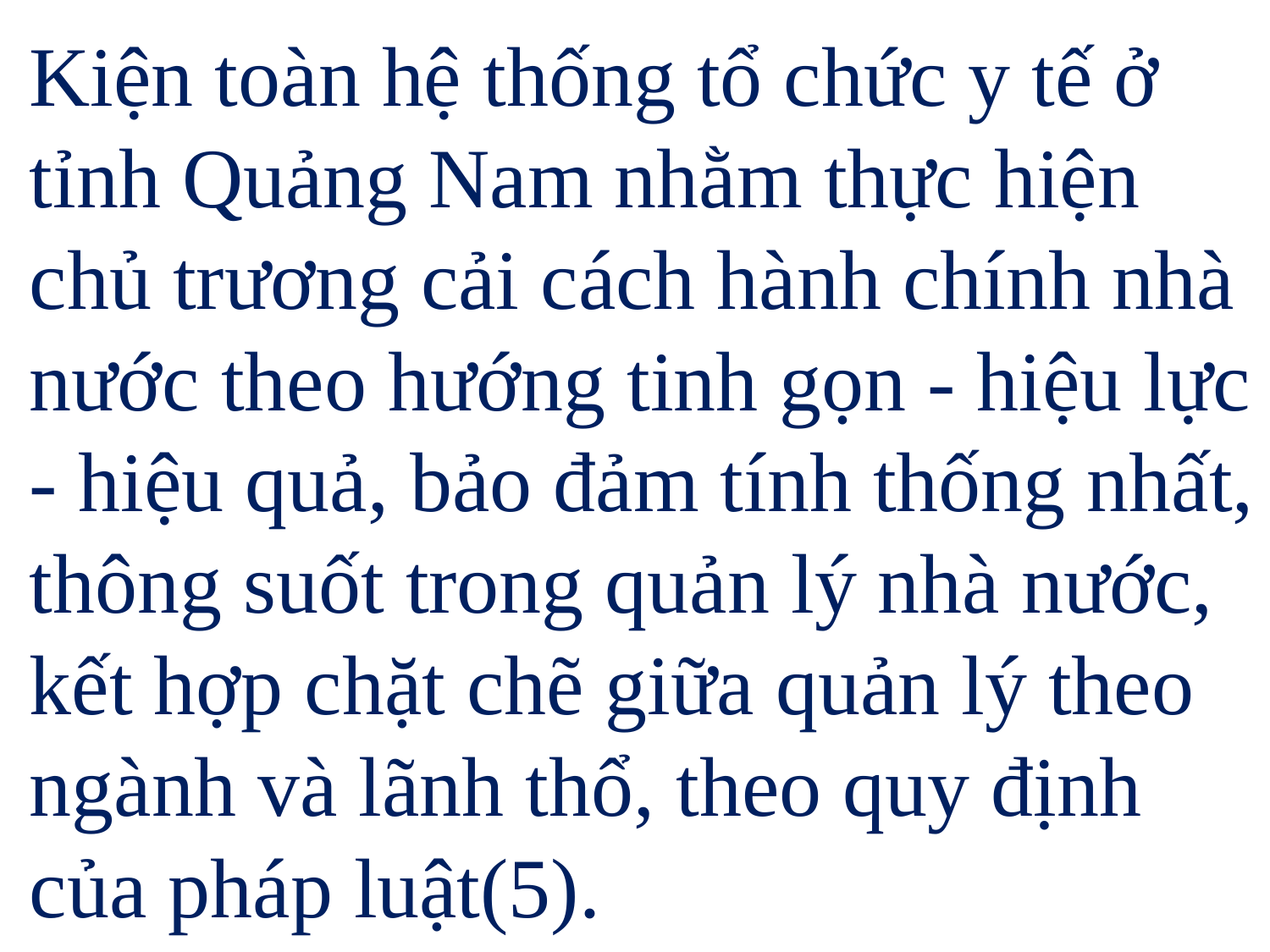

Kiện toàn hệ thống tổ chức y tế ở tỉnh Quảng Nam nhằm thực hiện chủ trương cải cách hành chính nhà nước theo hướng tinh gọn - hiệu lực - hiệu quả, bảo đảm tính thống nhất, thông suốt trong quản lý nhà nước, kết hợp chặt chẽ giữa quản lý theo ngành và lãnh thổ, theo quy định của pháp luật(5).